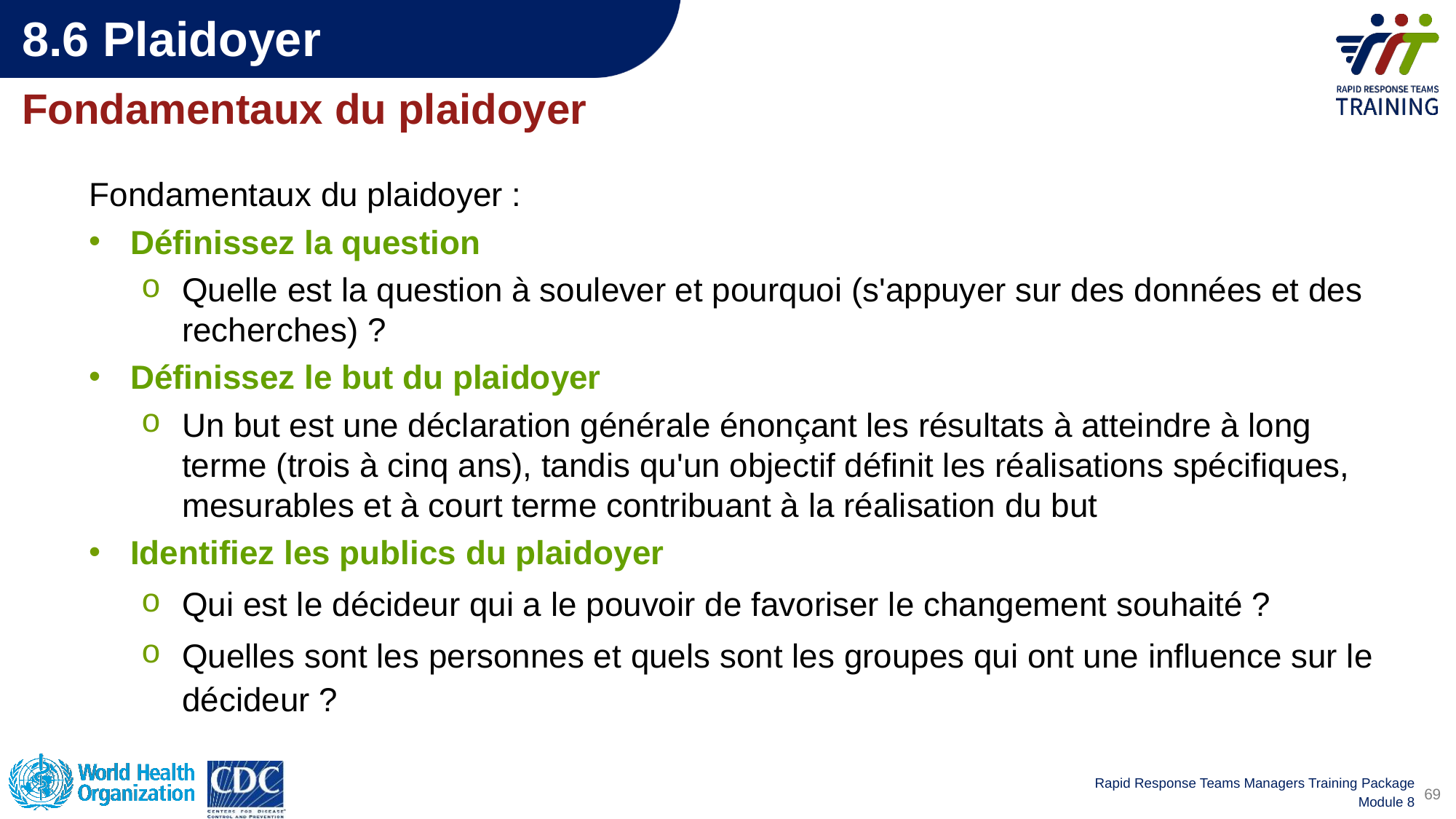

8.6 Plaidoyer
Fondamentaux du plaidoyer
Fondamentaux du plaidoyer :
Définissez la question
Quelle est la question à soulever et pourquoi (s'appuyer sur des données et des recherches) ?
Définissez le but du plaidoyer
Un but est une déclaration générale énonçant les résultats à atteindre à long terme (trois à cinq ans), tandis qu'un objectif définit les réalisations spécifiques, mesurables et à court terme contribuant à la réalisation du but
Identifiez les publics du plaidoyer
Qui est le décideur qui a le pouvoir de favoriser le changement souhaité ?
Quelles sont les personnes et quels sont les groupes qui ont une influence sur le décideur ?
69